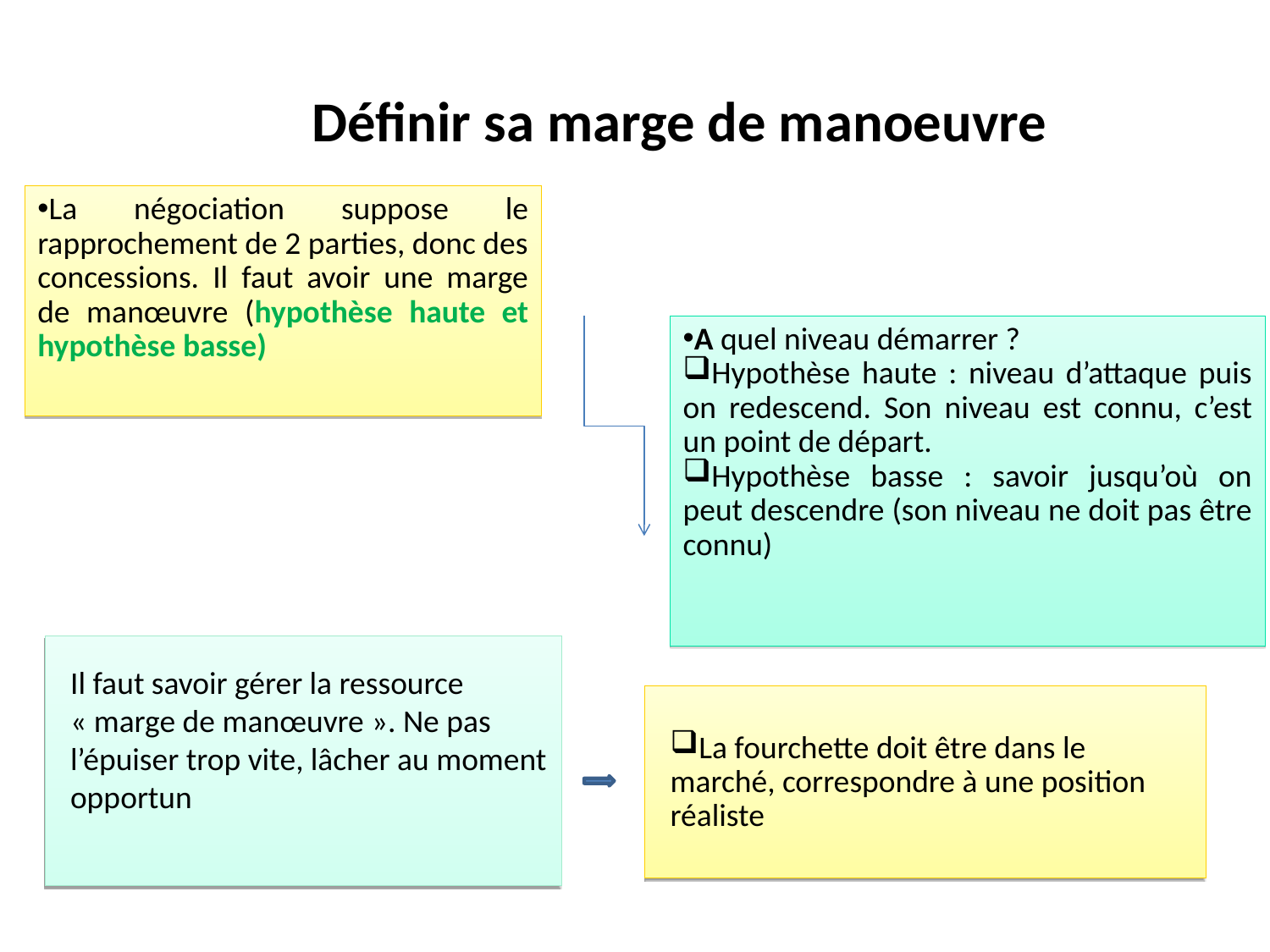

Définir sa marge de manoeuvre
La négociation suppose le rapprochement de 2 parties, donc des concessions. Il faut avoir une marge de manœuvre (hypothèse haute et hypothèse basse)
A quel niveau démarrer ?
Hypothèse haute : niveau d’attaque puis on redescend. Son niveau est connu, c’est un point de départ.
Hypothèse basse : savoir jusqu’où on peut descendre (son niveau ne doit pas être connu)
Il faut savoir gérer la ressource « marge de manœuvre ». Ne pas l’épuiser trop vite, lâcher au moment opportun

La fourchette doit être dans le marché, correspondre à une position réaliste